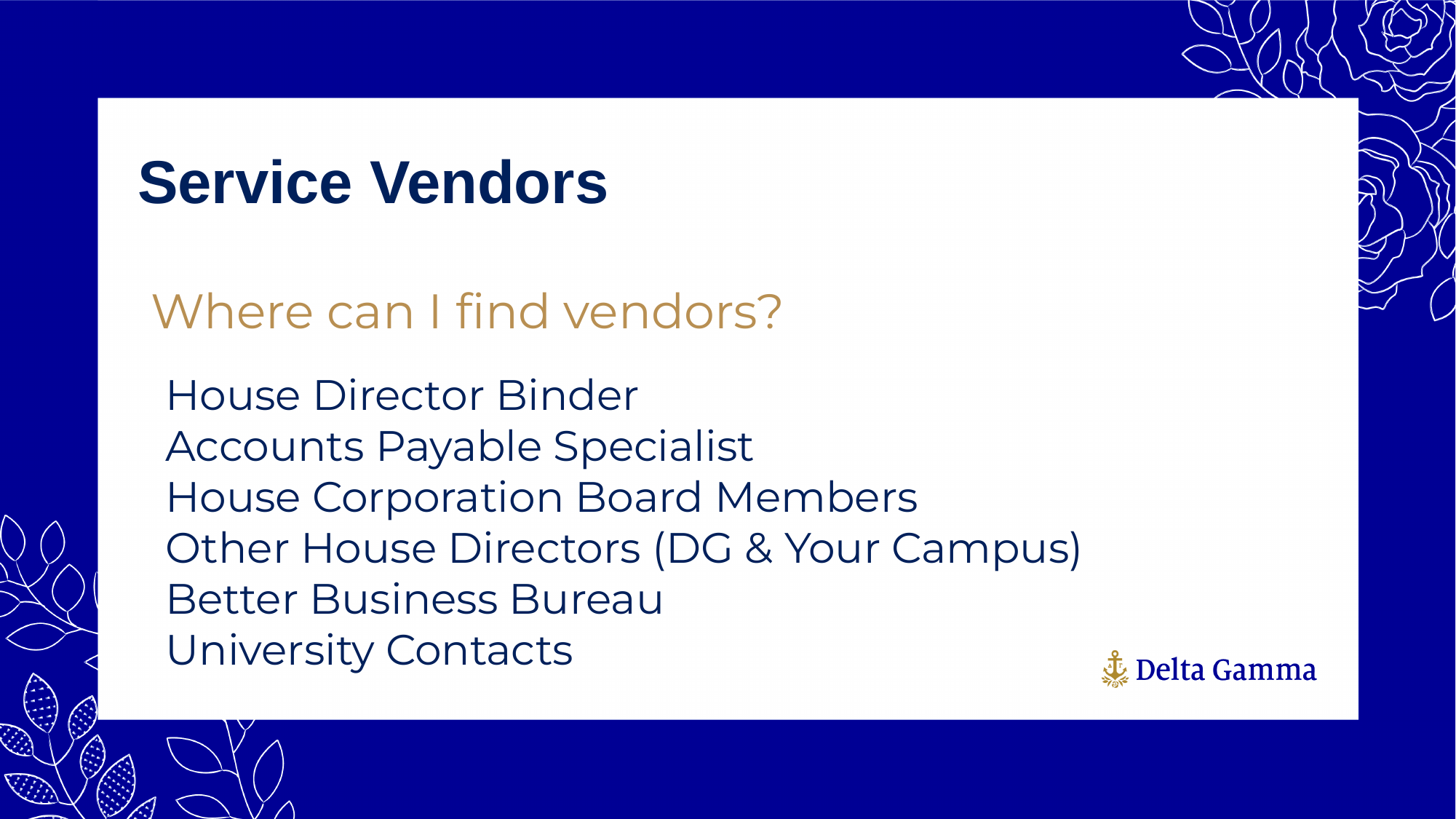

Service Vendors
Where can I find vendors?
House Director Binder
Accounts Payable Specialist
House Corporation Board Members
Other House Directors (DG & Your Campus)
Better Business Bureau
University Contacts